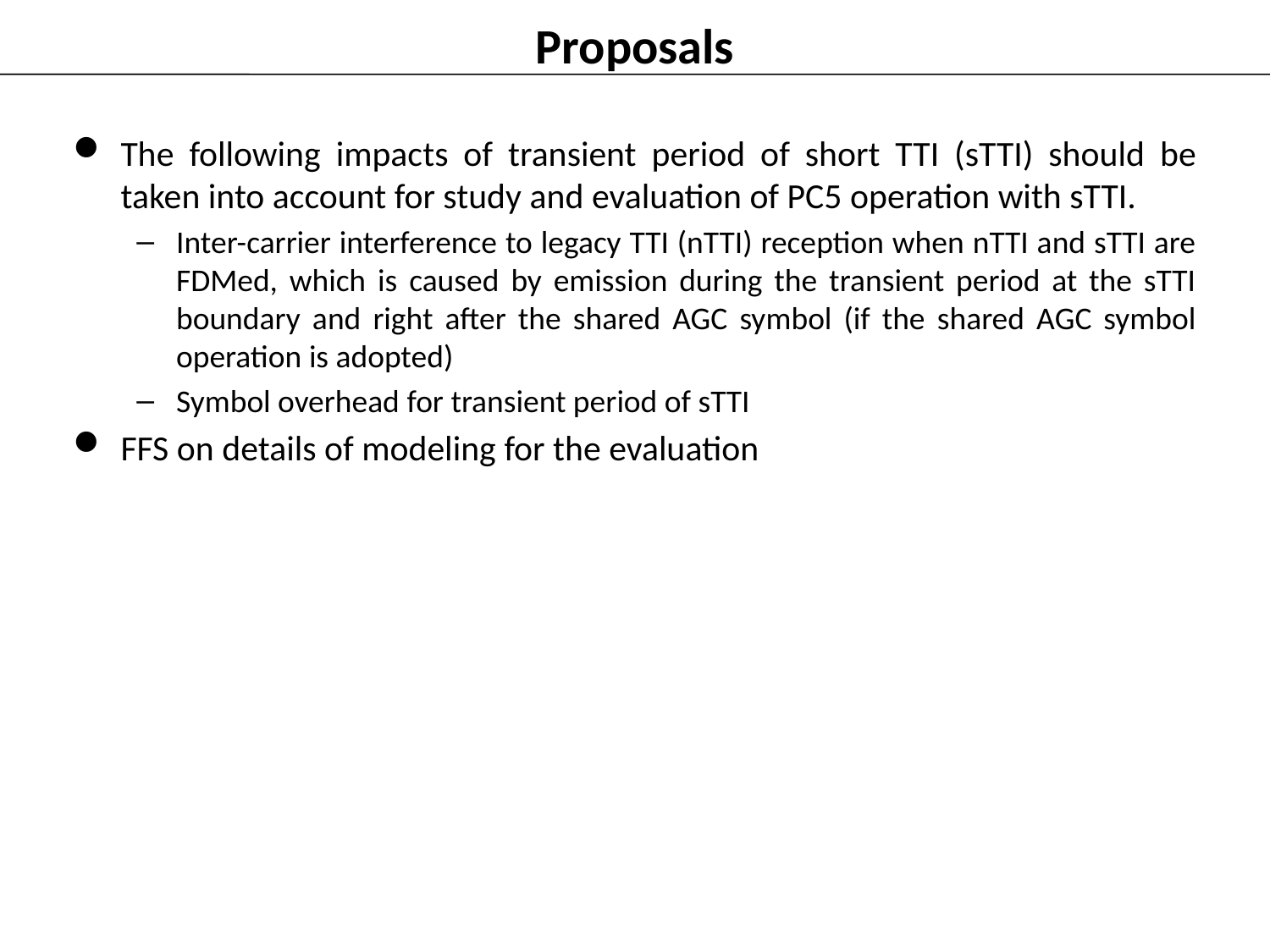

# Proposals
The following impacts of transient period of short TTI (sTTI) should be taken into account for study and evaluation of PC5 operation with sTTI.
Inter-carrier interference to legacy TTI (nTTI) reception when nTTI and sTTI are FDMed, which is caused by emission during the transient period at the sTTI boundary and right after the shared AGC symbol (if the shared AGC symbol operation is adopted)
Symbol overhead for transient period of sTTI
FFS on details of modeling for the evaluation